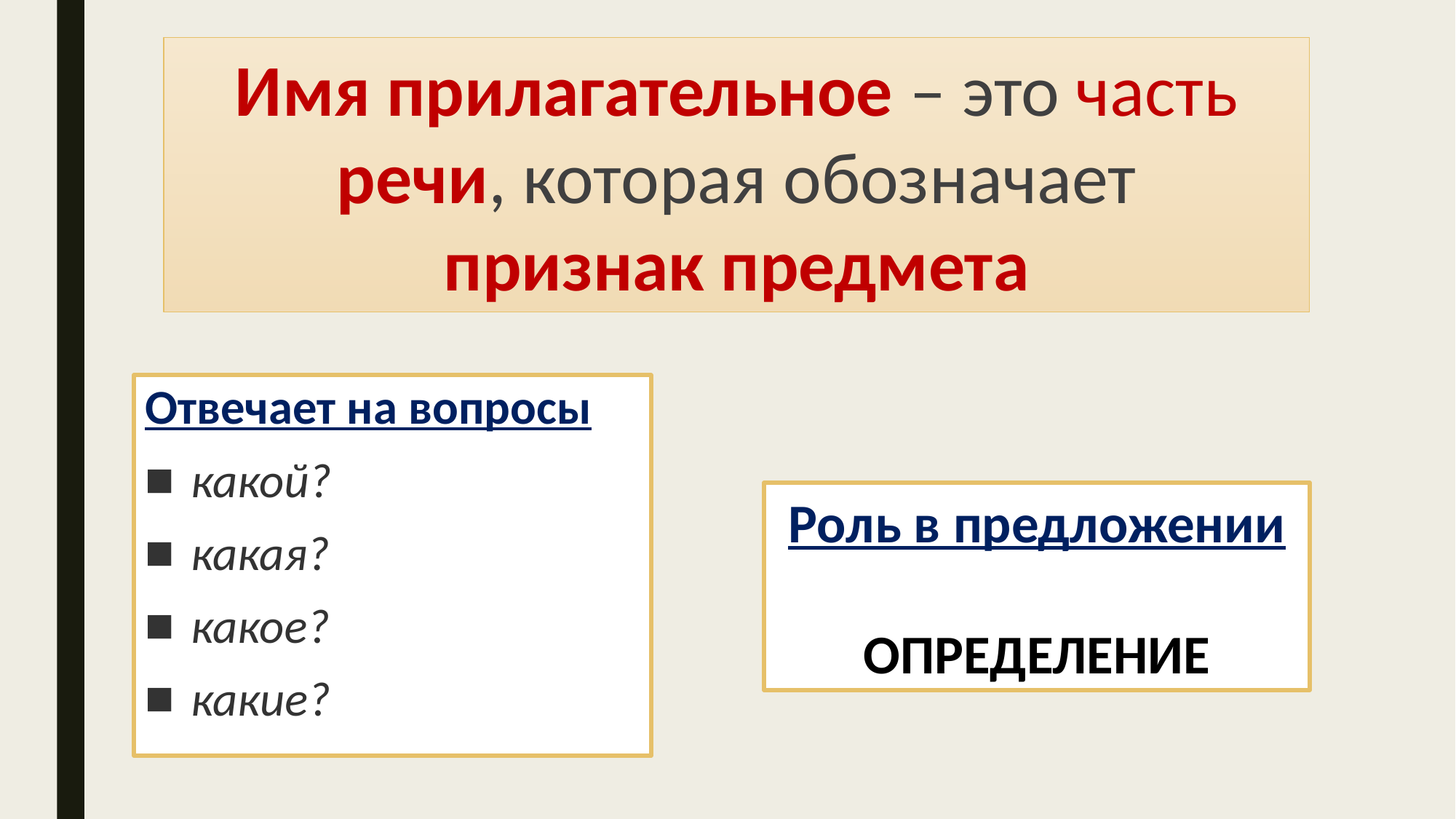

# Имя прилагательное – это часть речи, которая обозначает
признак предмета
Отвечает на вопросы
какой?
какая?
какое?
какие?
Роль в предложении

ОПРЕДЕЛЕНИЕ